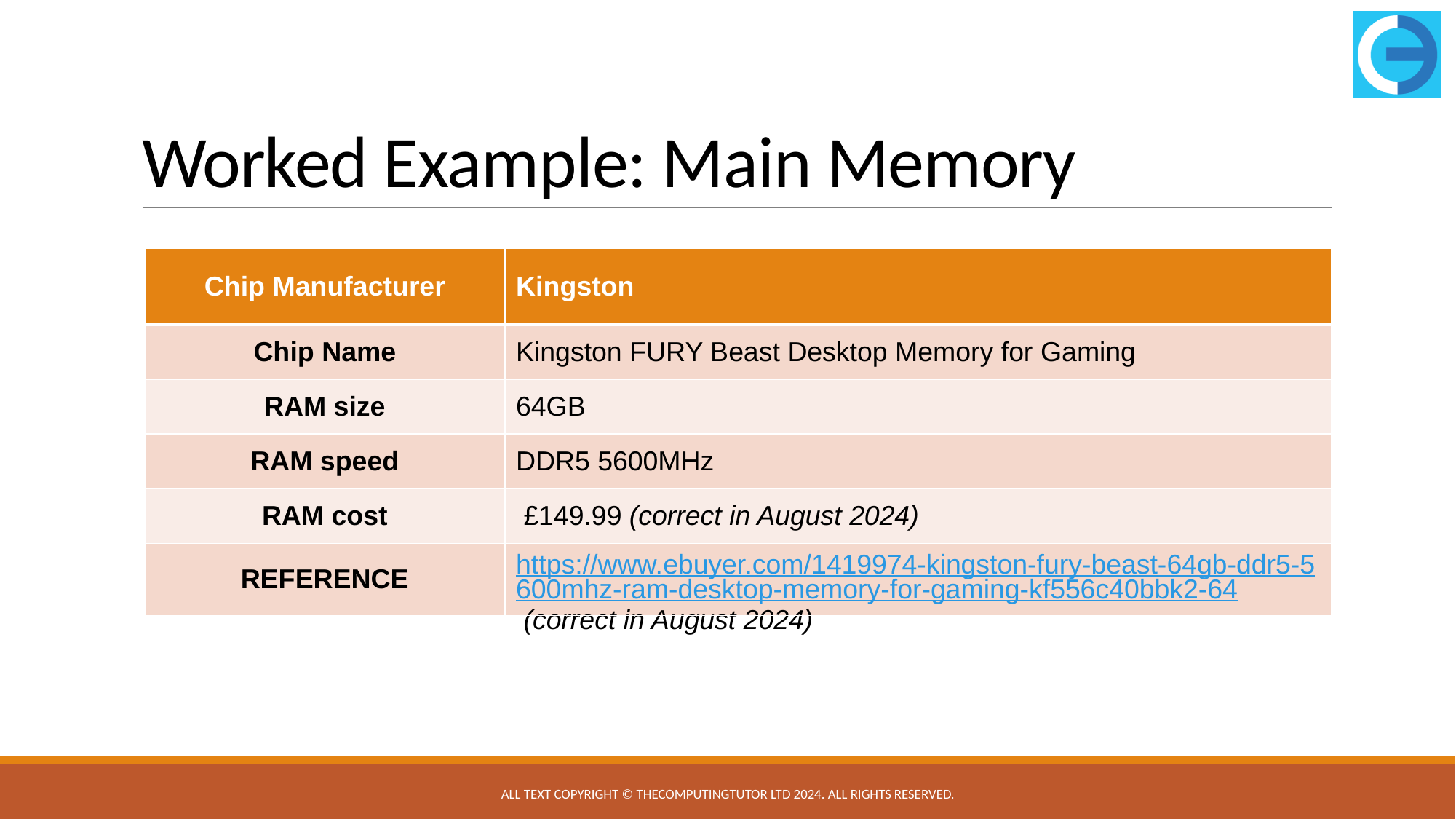

# Worked Example: Main Memory
| Chip Manufacturer | Kingston |
| --- | --- |
| Chip Name | Kingston FURY Beast Desktop Memory for Gaming |
| RAM size | 64GB |
| RAM speed | DDR5 5600MHz |
| RAM cost | £149.99 (correct in August 2024) |
| REFERENCE | https://www.ebuyer.com/1419974-kingston-fury-beast-64gb-ddr5-5600mhz-ram-desktop-memory-for-gaming-kf556c40bbk2-64 (correct in August 2024) |
All text copyright © TheComputingTutor Ltd 2024. All rights Reserved.